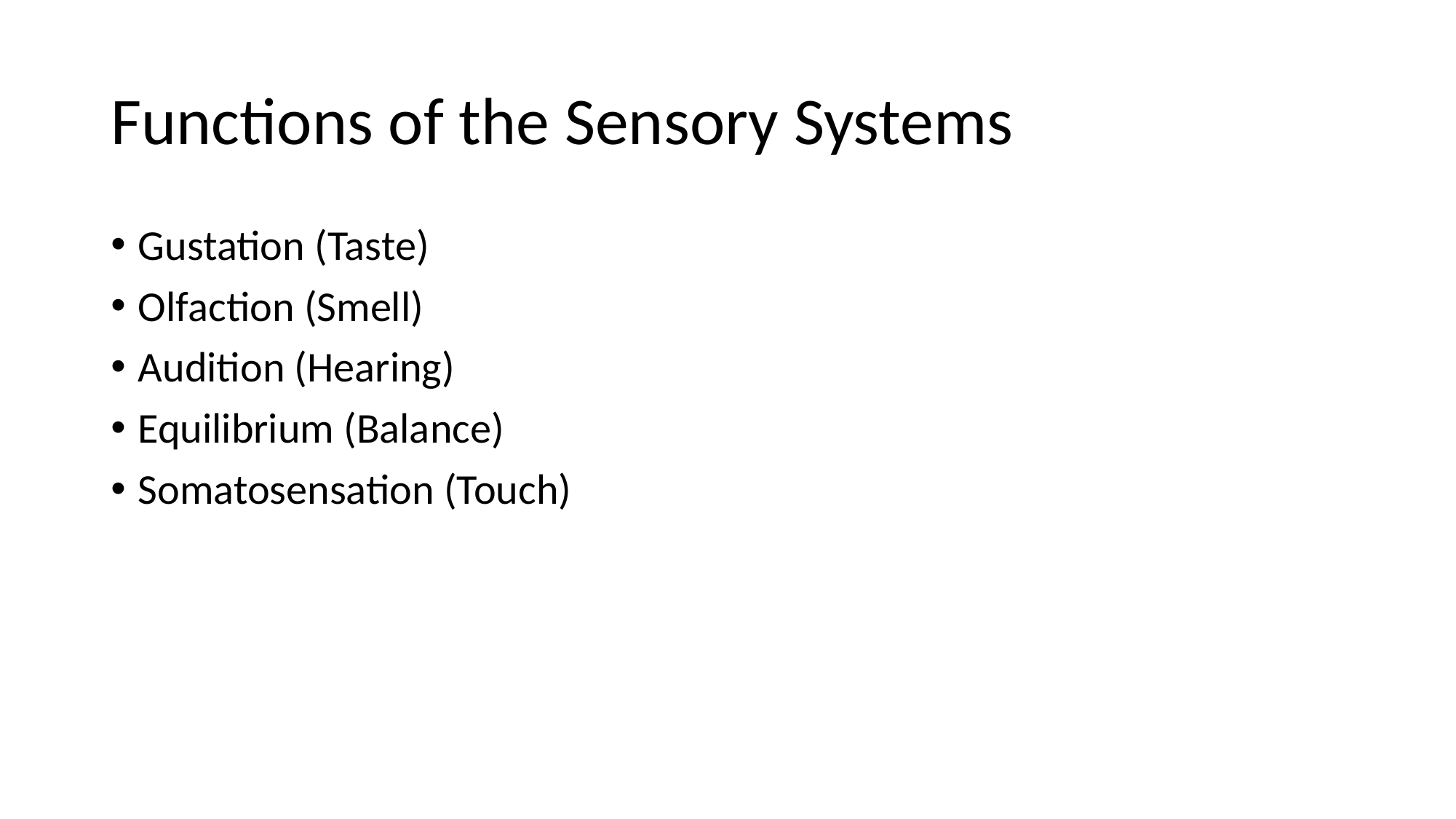

# Functions of the Sensory Systems
Gustation (Taste)
Olfaction (Smell)
Audition (Hearing)
Equilibrium (Balance)
Somatosensation (Touch)